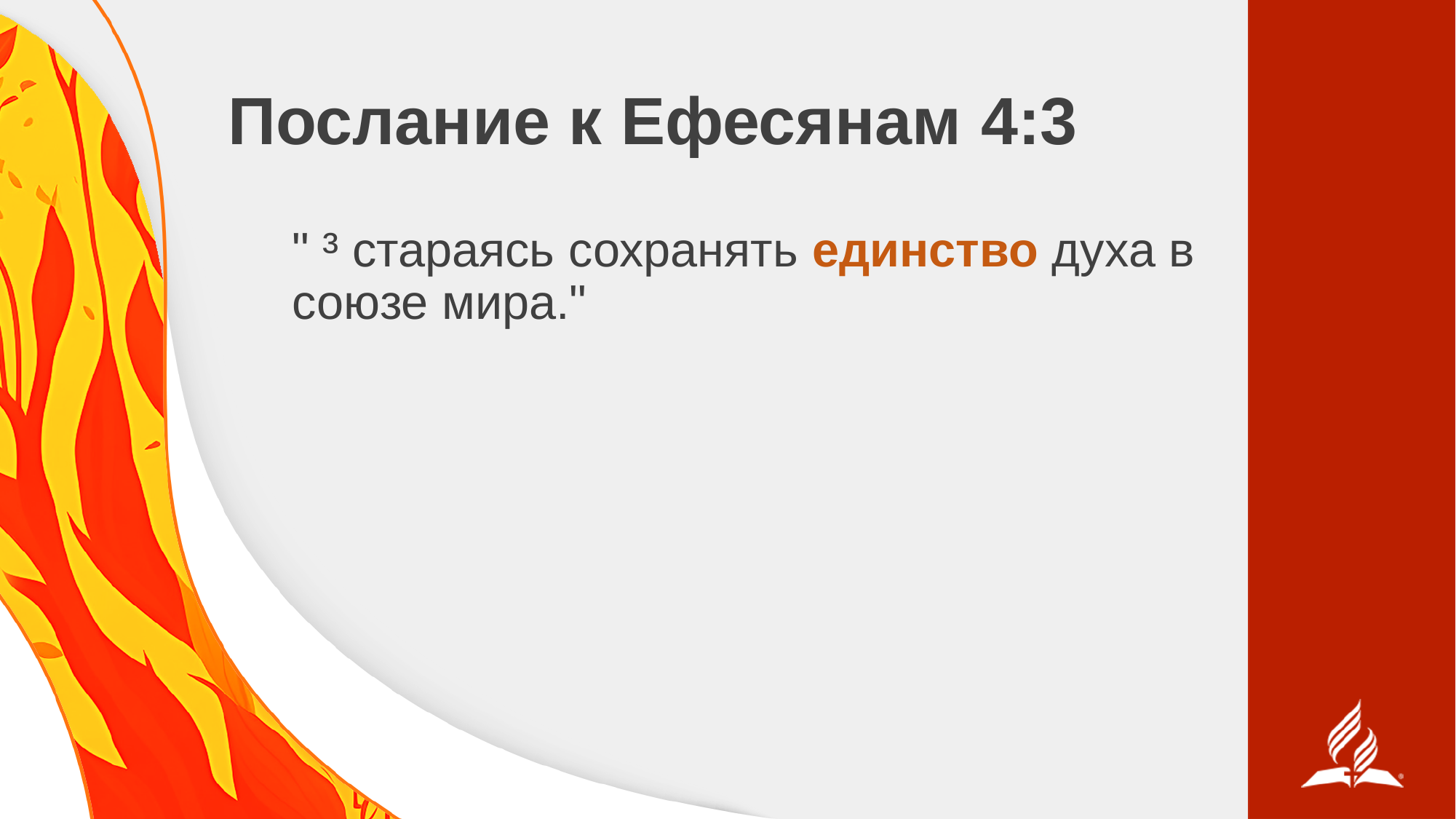

# Послание к Ефесянам 4:3
" ³ стараясь сохранять единство духа в союзе мира."